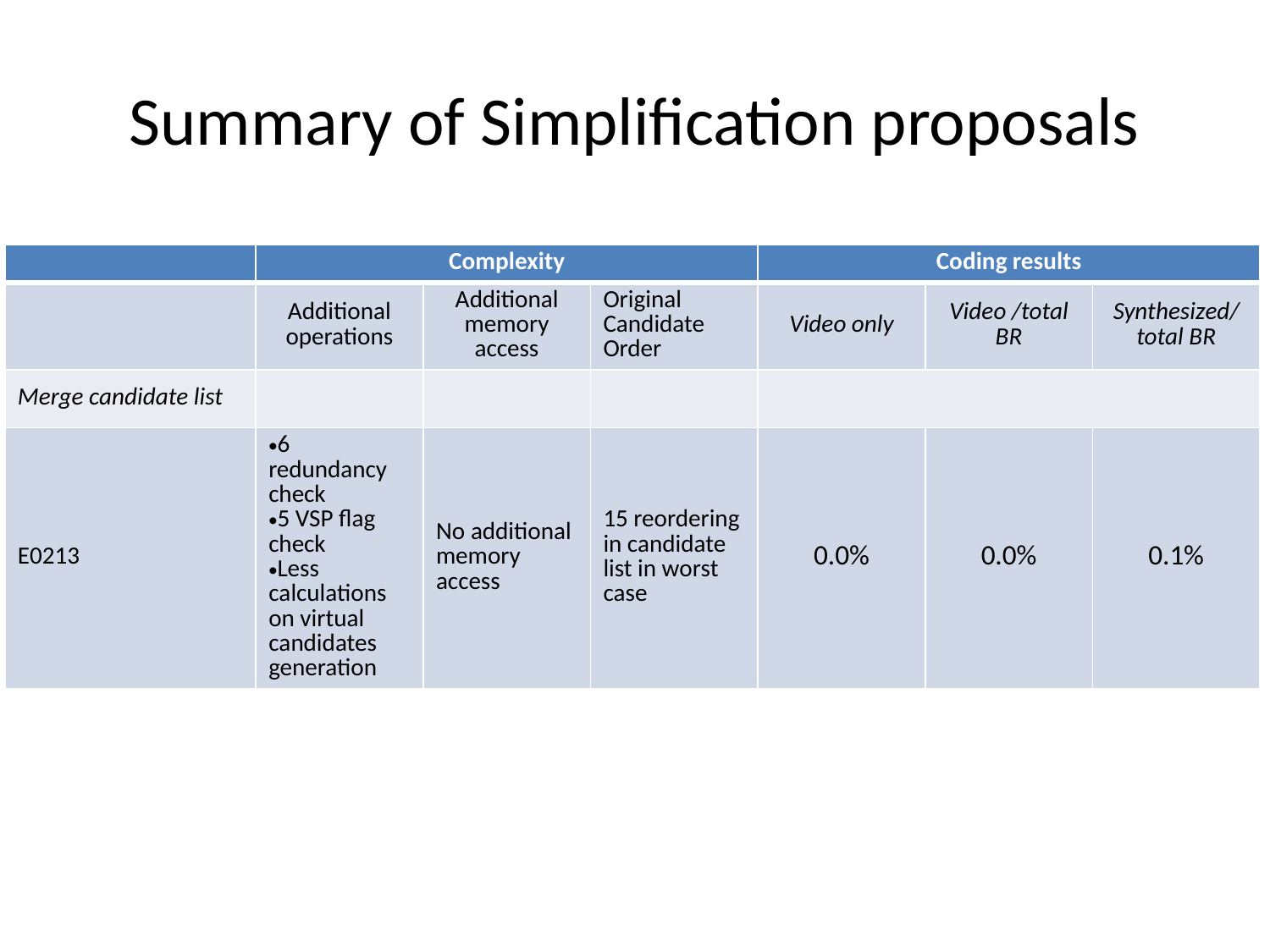

# Summary of Simplification proposals

|  | Complexity |  |  | Coding results |  |  |
| --- | --- | --- | --- | --- | --- | --- |
|  | Additional operations | Additional memory access | Original Candidate Order | Video only | Video /total BR | Synthesized/ total BR |
| Merge candidate list |  |  |  |  |  |  |
| E0213 | 6 redundancy check 5 VSP flag check Less calculations on virtual candidates generation | No additional memory access | 15 reordering in candidate list in worst case | 0.0% | 0.0% | 0.1% |